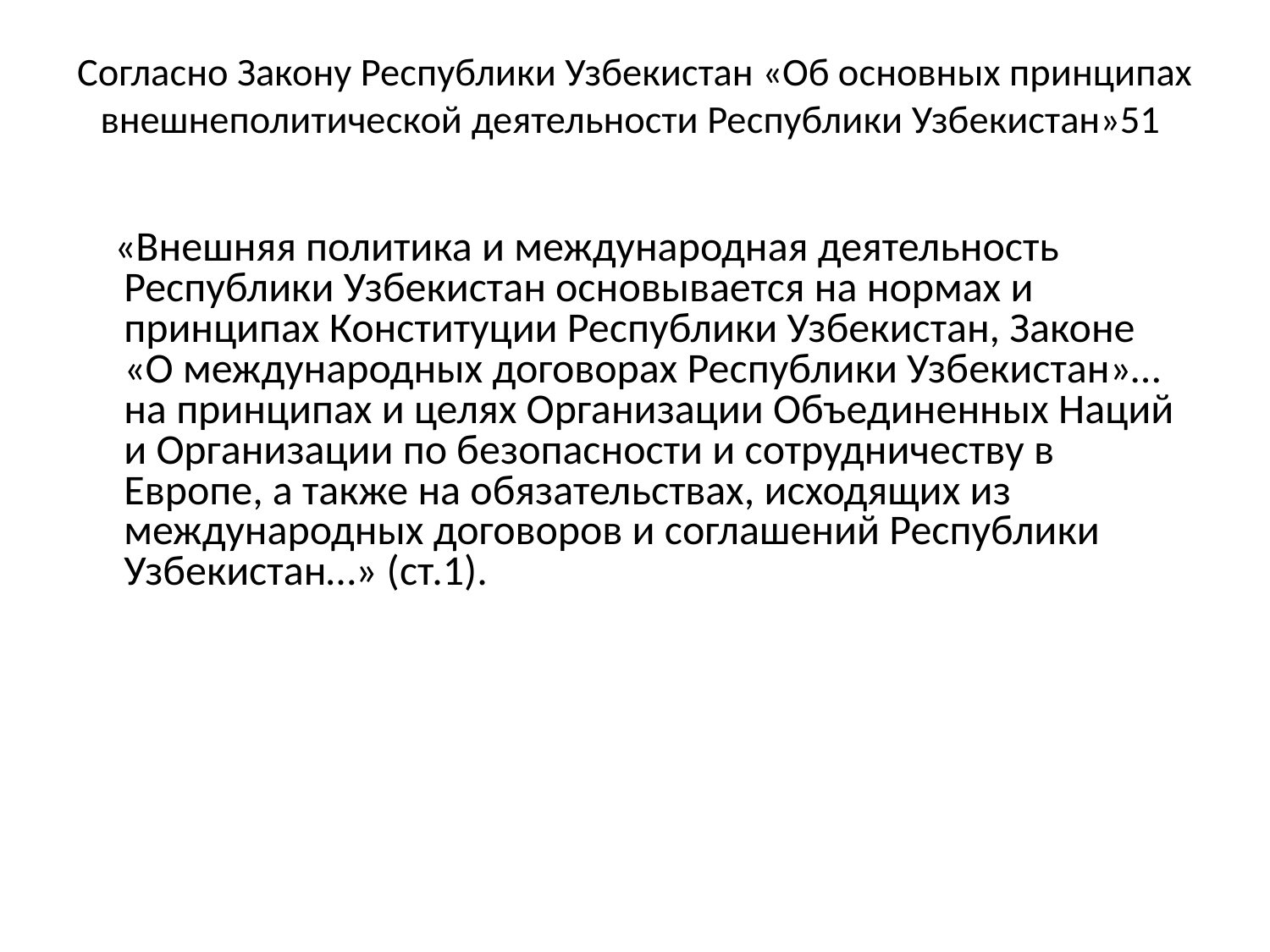

# Согласно Закону Республики Узбекистан «Об основных принципах внешнеполитической деятельности Республики Узбекистан»51
    «Внешняя политика и международная деятельность Республики Узбекистан основывается на нормах и принципах Конституции Республики Узбекистан, Законе «О международных договорах Республики Узбекистан»… на принципах и целях Организации Объединенных Наций и Организации по безопасности и сотрудничеству в Европе, а также на обязательствах, исходящих из международных договоров и соглашений Республики Узбекистан…» (ст.1).